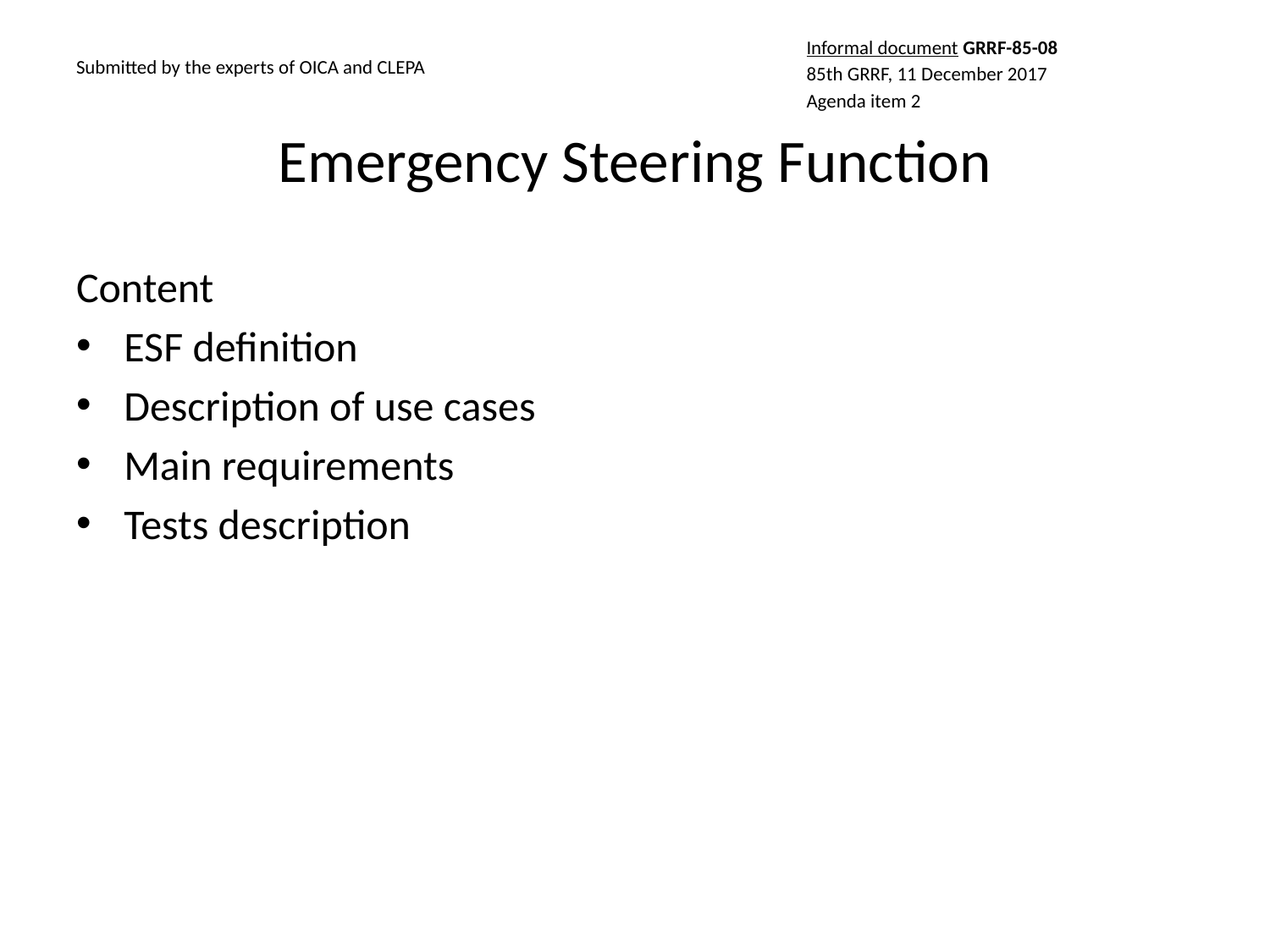

Informal document GRRF-85-08
85th GRRF, 11 December 2017
Agenda item 2
# Emergency Steering Function
Submitted by the experts of OICA and CLEPA
Content
ESF definition
Description of use cases
Main requirements
Tests description